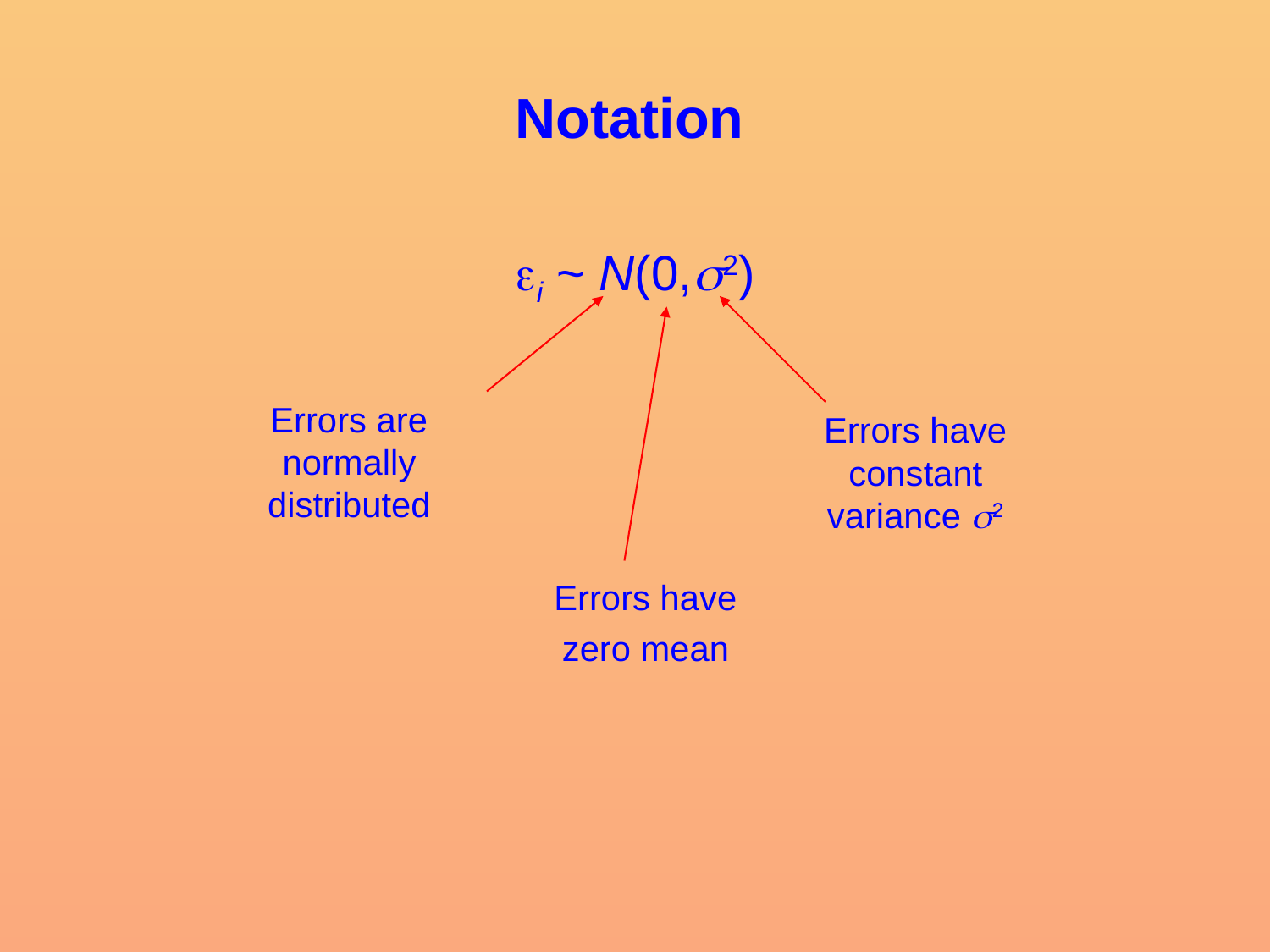

# Notation
εi ~ N(0,σ2)

Errors are normally distributed
Errors have constant variance σ2
Errors have zero mean